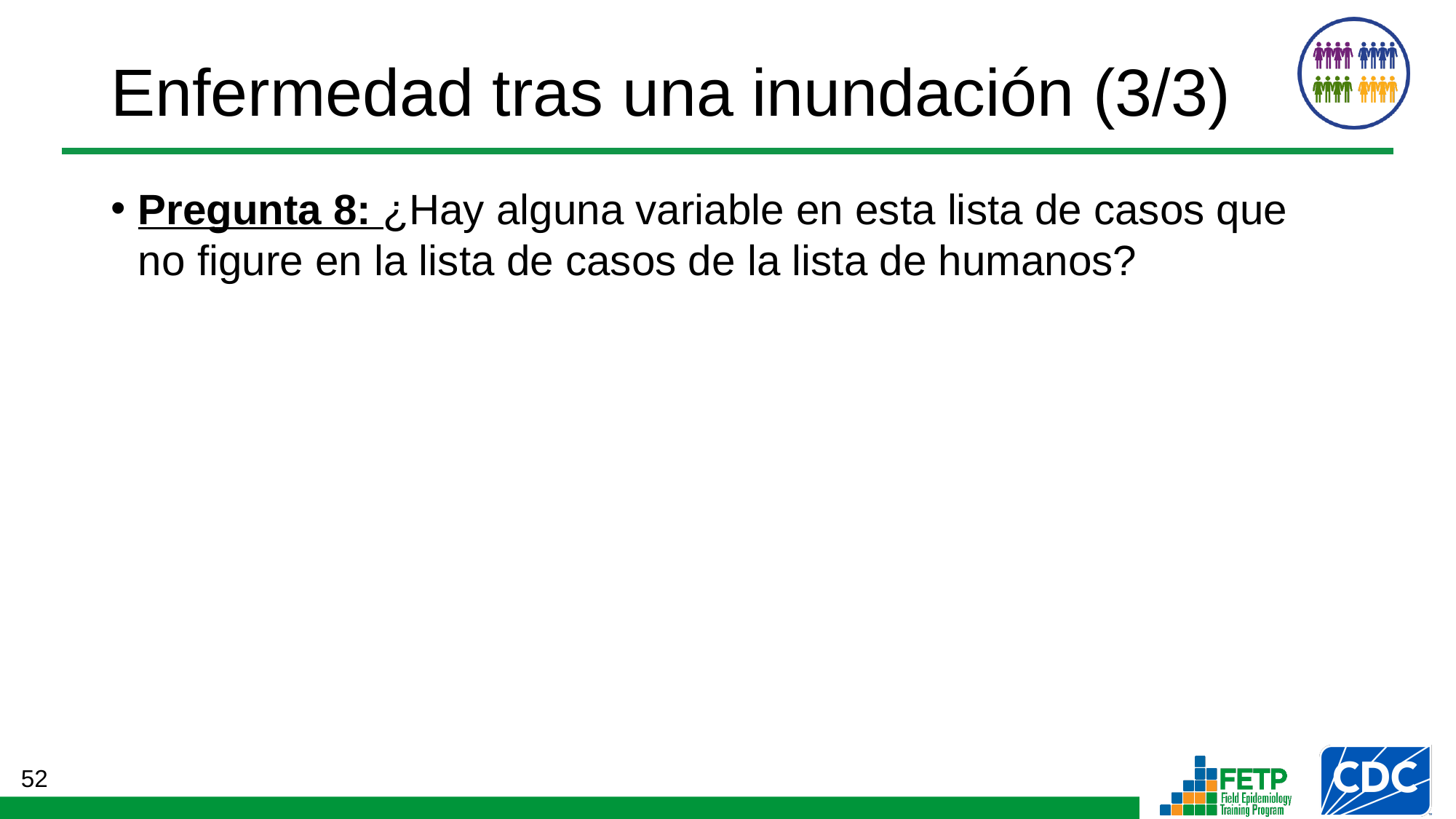

# Enfermedad tras una inundación (3/3)
Pregunta 8: ¿Hay alguna variable en esta lista de casos que no figure en la lista de casos de la lista de humanos?